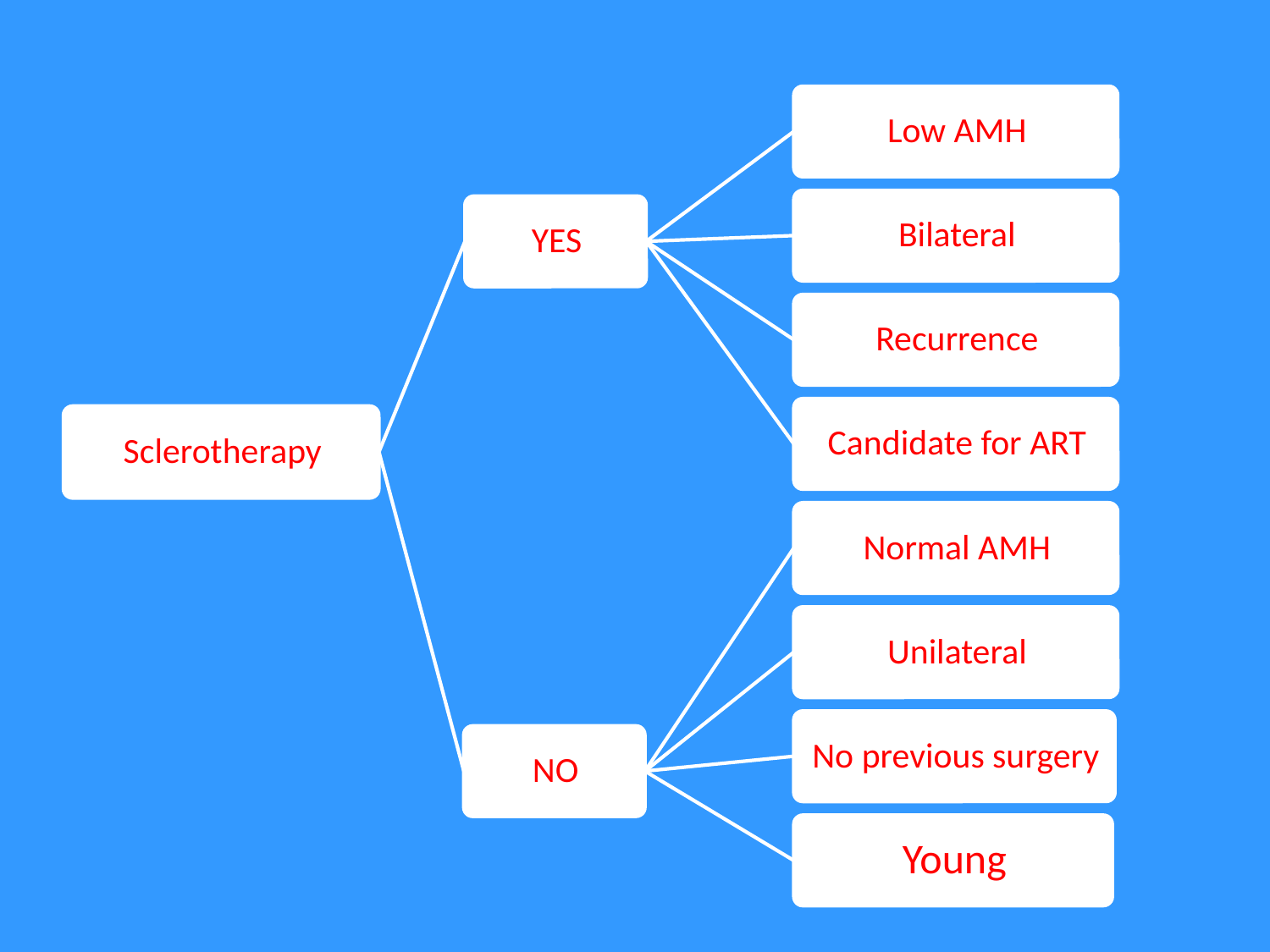

Sclerotherapy

YES

Low AMH

Bilateral

Recurrence

Candidate for ART

NO

Normal AMH

Unilateral

No previous surgery

Young